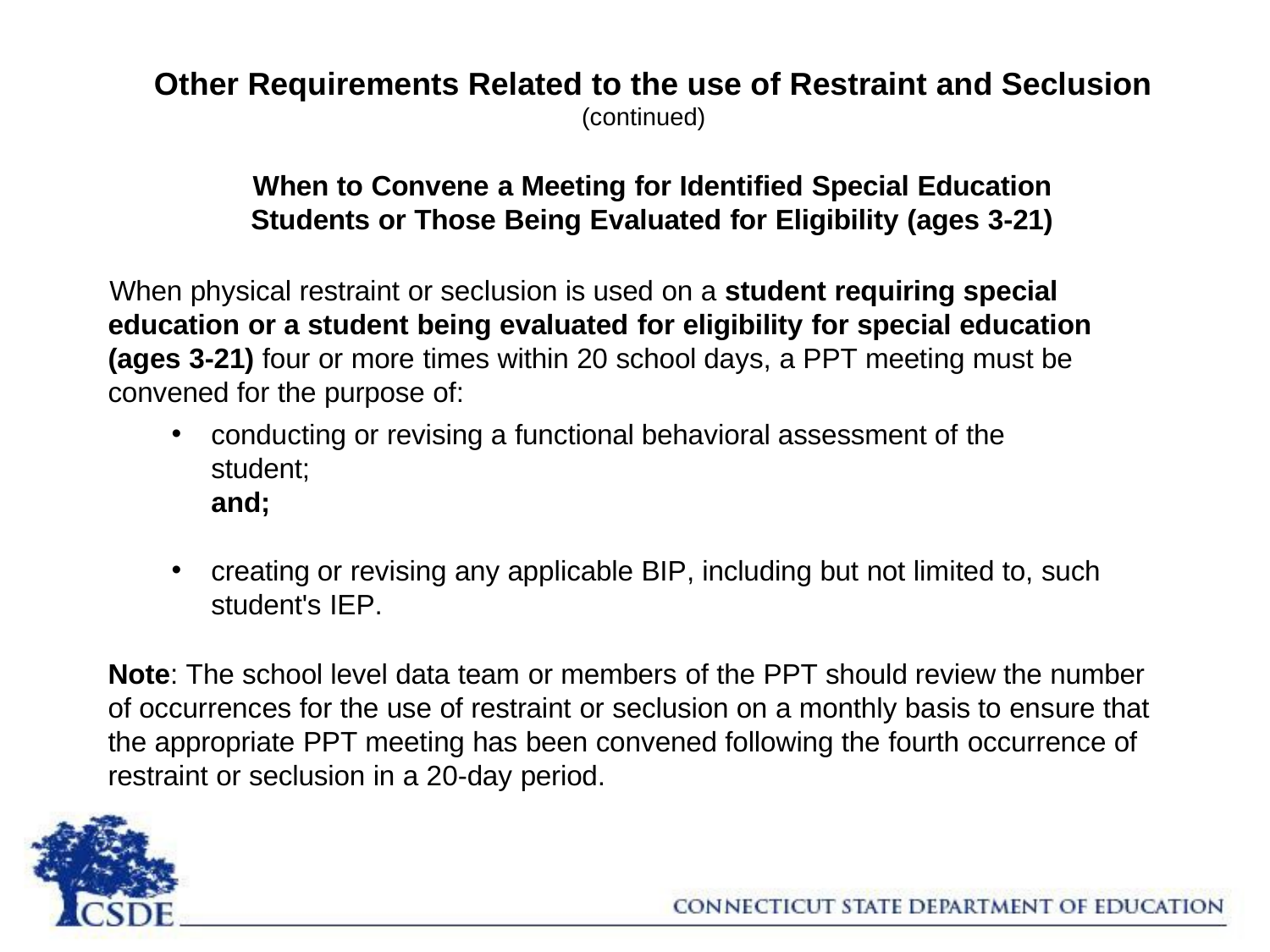

Other Requirements Related to the use of Restraint and Seclusion
(continued)
When to Convene a Meeting for Identified Special Education Students or Those Being Evaluated for Eligibility (ages 3-21)

When physical restraint or seclusion is used on a student requiring special education or a student being evaluated for eligibility for special education (ages 3-21) four or more times within 20 school days, a PPT meeting must be convened for the purpose of:
conducting or revising a functional behavioral assessment of the student;
and;

creating or revising any applicable BIP, including but not limited to, such student's IEP.

Note: The school level data team or members of the PPT should review the number of occurrences for the use of restraint or seclusion on a monthly basis to ensure that the appropriate PPT meeting has been convened following the fourth occurrence of restraint or seclusion in a 20-day period.